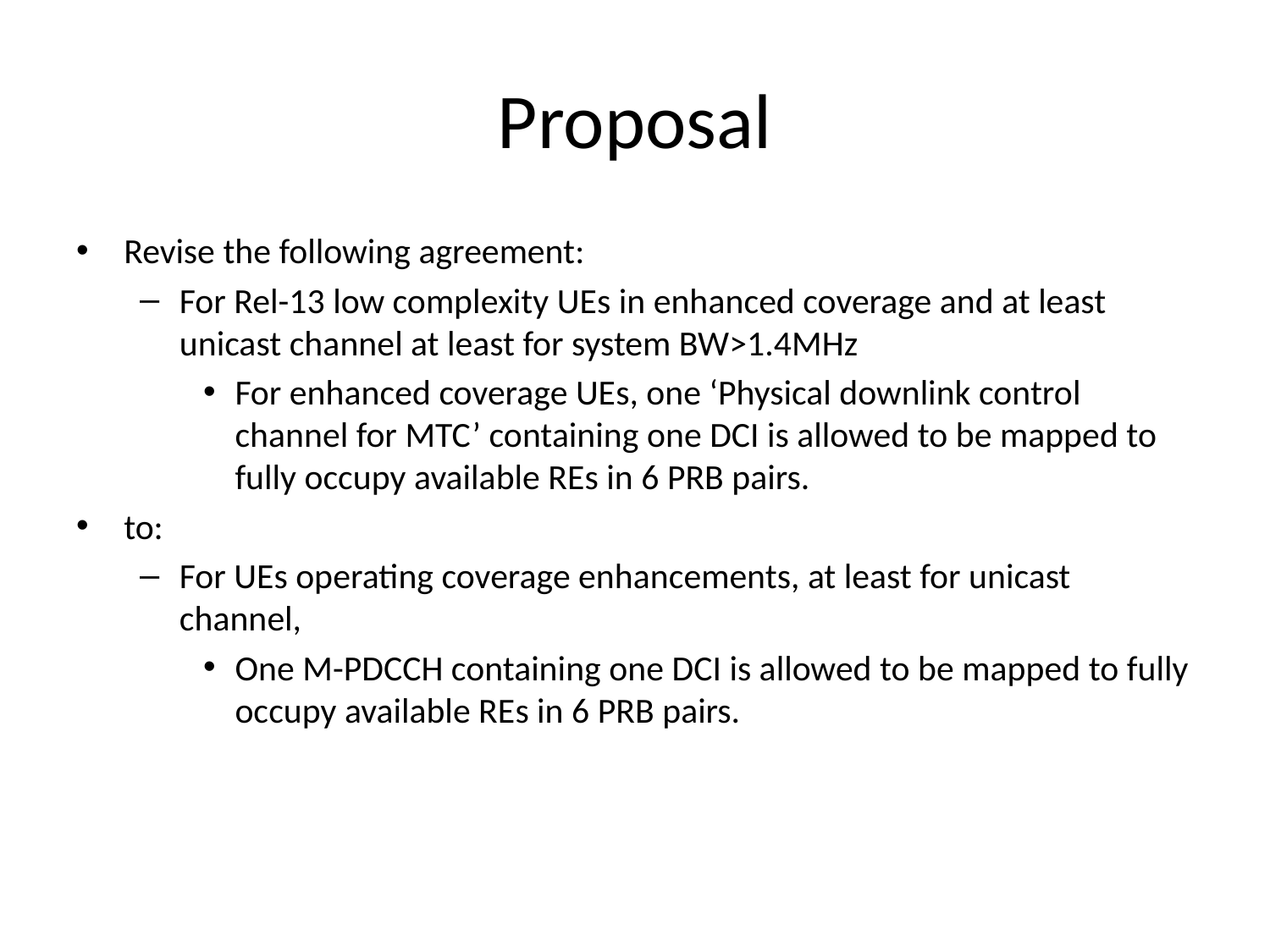

# Proposal
Revise the following agreement:
For Rel-13 low complexity UEs in enhanced coverage and at least unicast channel at least for system BW>1.4MHz
For enhanced coverage UEs, one ‘Physical downlink control channel for MTC’ containing one DCI is allowed to be mapped to fully occupy available REs in 6 PRB pairs.
to:
For UEs operating coverage enhancements, at least for unicast channel,
One M-PDCCH containing one DCI is allowed to be mapped to fully occupy available REs in 6 PRB pairs.